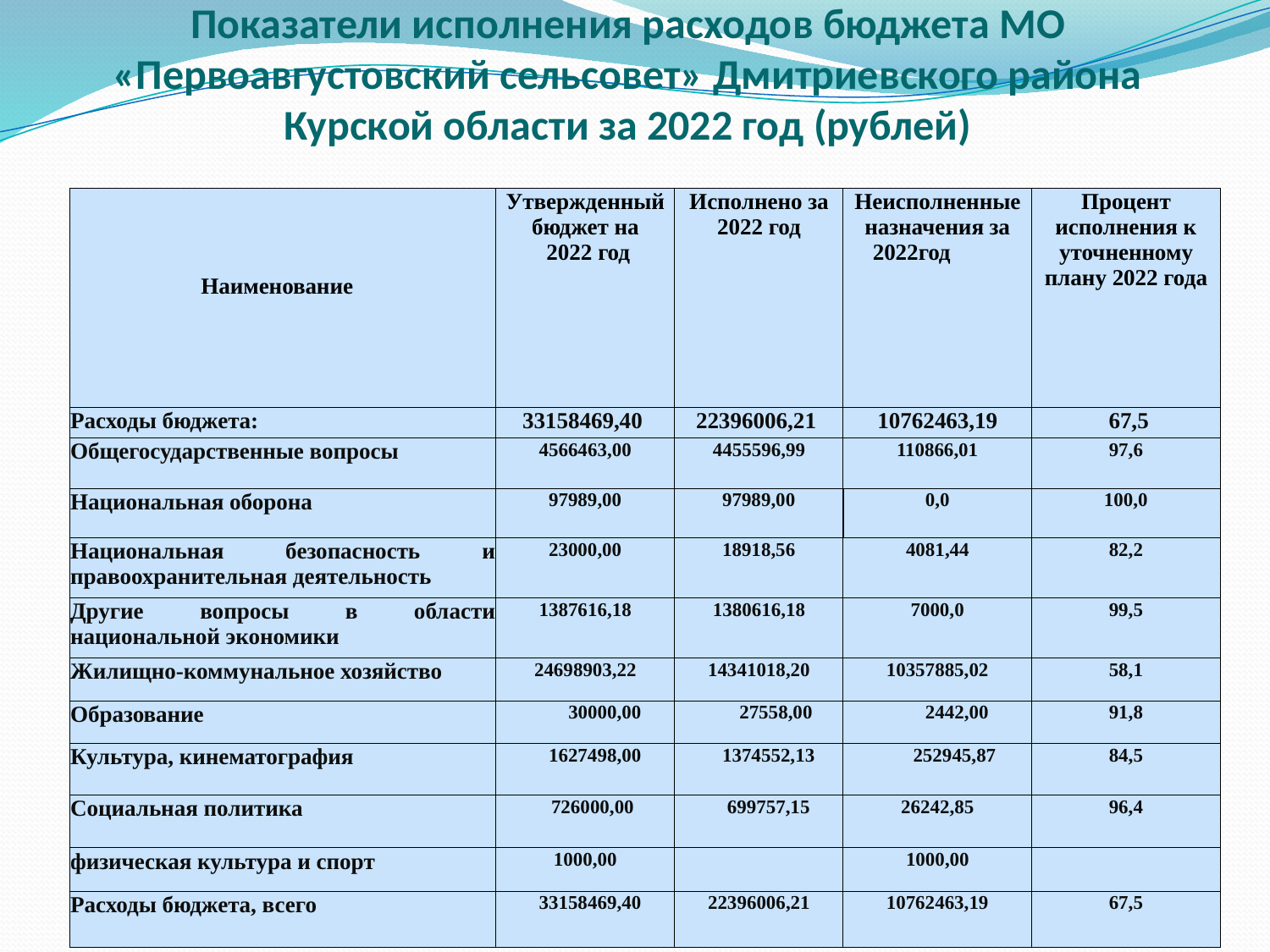

# Показатели исполнения расходов бюджета МО «Первоавгустовский сельсовет» Дмитриевского района Курской области за 2022 год (рублей)
|  | Утвержденный бюджет на 2022 год | Исполнено за 2022 год | Неисполненные назначения за 2022год | Процент исполнения к уточненному плану 2022 года |
| --- | --- | --- | --- | --- |
|  |  |  |  |  |
| Наименование |  |  |  |  |
|  |  |  |  |  |
| Расходы бюджета: | 33158469,40 | 22396006,21 | 10762463,19 | 67,5 |
| Общегосударственные вопросы | 4566463,00 | 4455596,99 | 110866,01 | 97,6 |
| Национальная оборона | 97989,00 | 97989,00 | 0,0 | 100,0 |
| Национальная безопасность и правоохранительная деятельность | 23000,00 | 18918,56 | 4081,44 | 82,2 |
| Другие вопросы в области национальной экономики | 1387616,18 | 1380616,18 | 7000,0 | 99,5 |
| Жилищно-коммунальное хозяйство | 24698903,22 | 14341018,20 | 10357885,02 | 58,1 |
| Образование | 30000,00 | 27558,00 | 2442,00 | 91,8 |
| Культура, кинематография | 1627498,00 | 1374552,13 | 252945,87 | 84,5 |
| Социальная политика | 726000,00 | 699757,15 | 26242,85 | 96,4 |
| физическая культура и спорт | 1000,00 |  | 1000,00 |  |
| Расходы бюджета, всего | 33158469,40 | 22396006,21 | 10762463,19 | 67,5 |